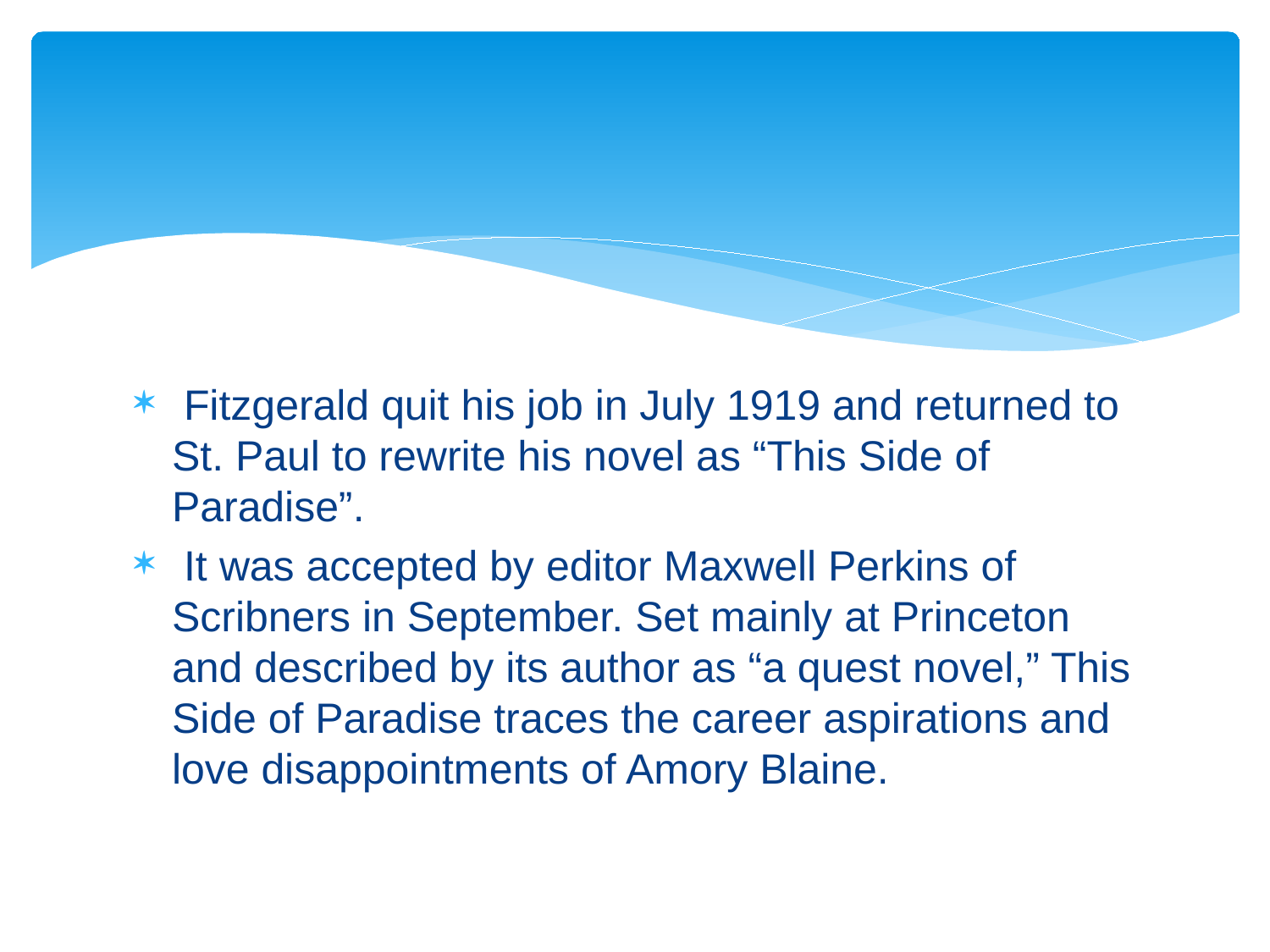

#
 Fitzgerald quit his job in July 1919 and returned to St. Paul to rewrite his novel as “This Side of Paradise”.
 It was accepted by editor Maxwell Perkins of Scribners in September. Set mainly at Princeton and described by its author as “a quest novel,” This Side of Paradise traces the career aspirations and love disappointments of Amory Blaine.